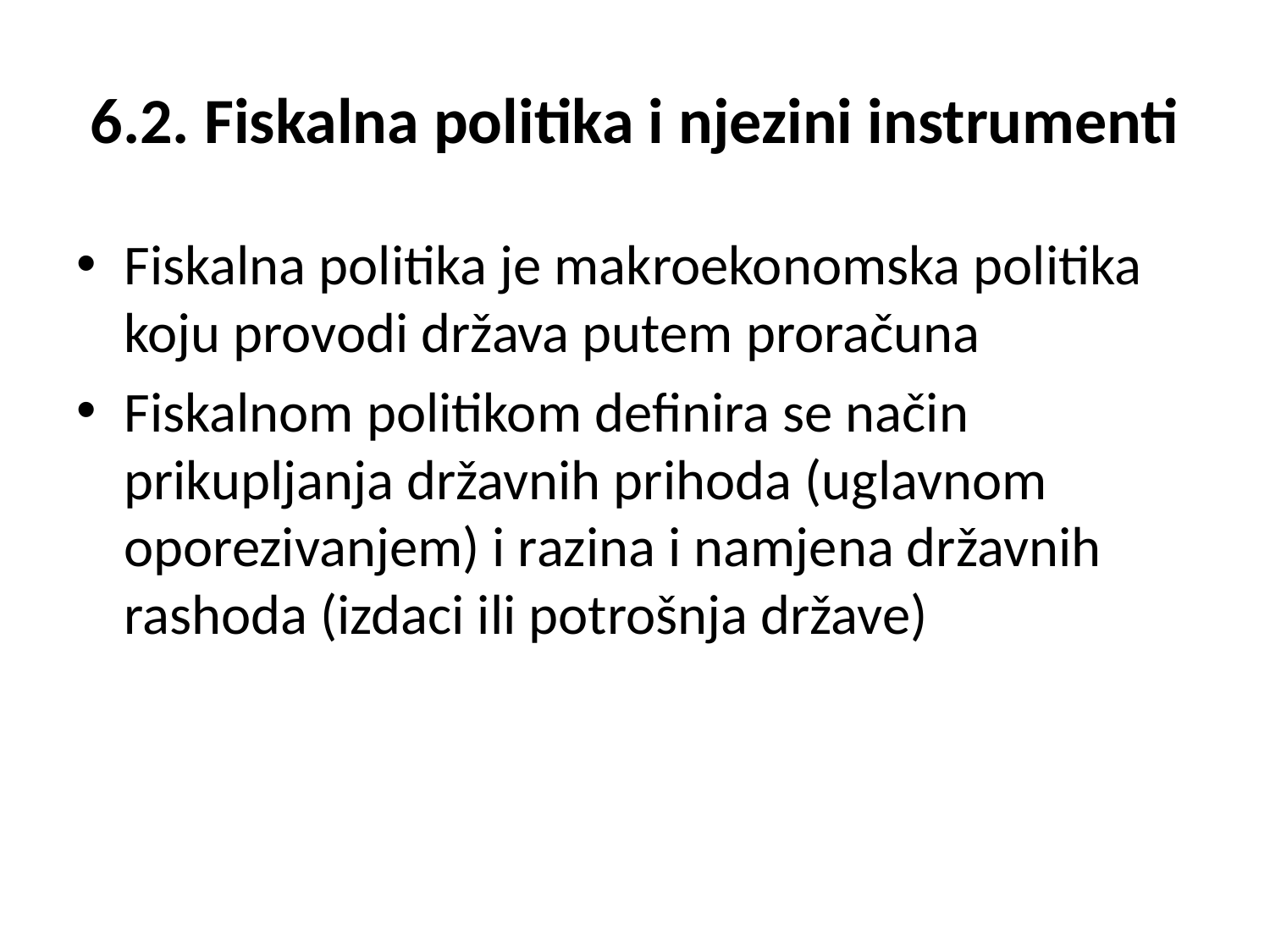

# 6.2. Fiskalna politika i njezini instrumenti
Fiskalna politika je makroekonomska politika koju provodi država putem proračuna
Fiskalnom politikom definira se način prikupljanja državnih prihoda (uglavnom oporezivanjem) i razina i namjena državnih rashoda (izdaci ili potrošnja države)